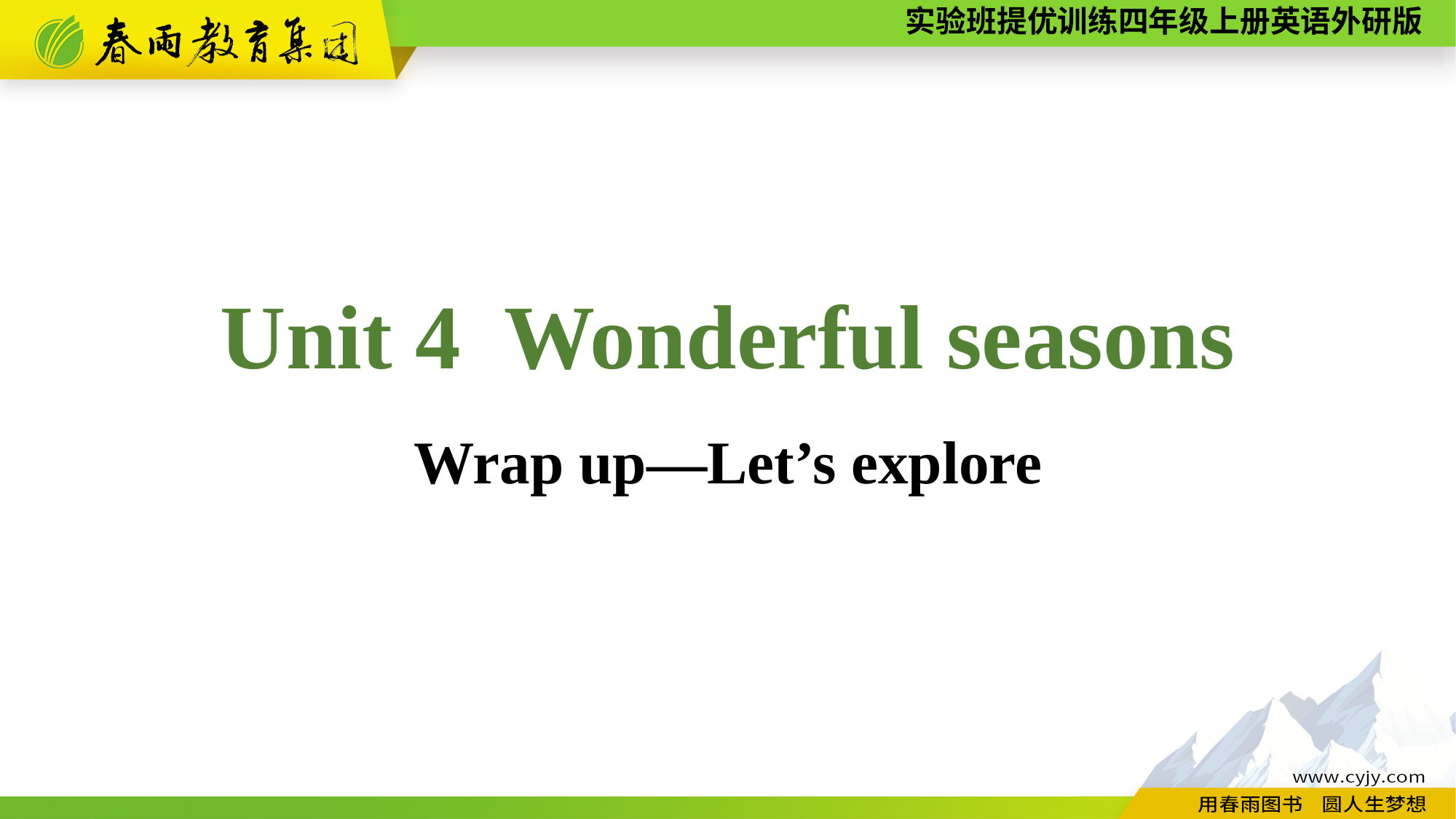

Unit 4  Wonderful seasons
Wrap up—Let’s explore